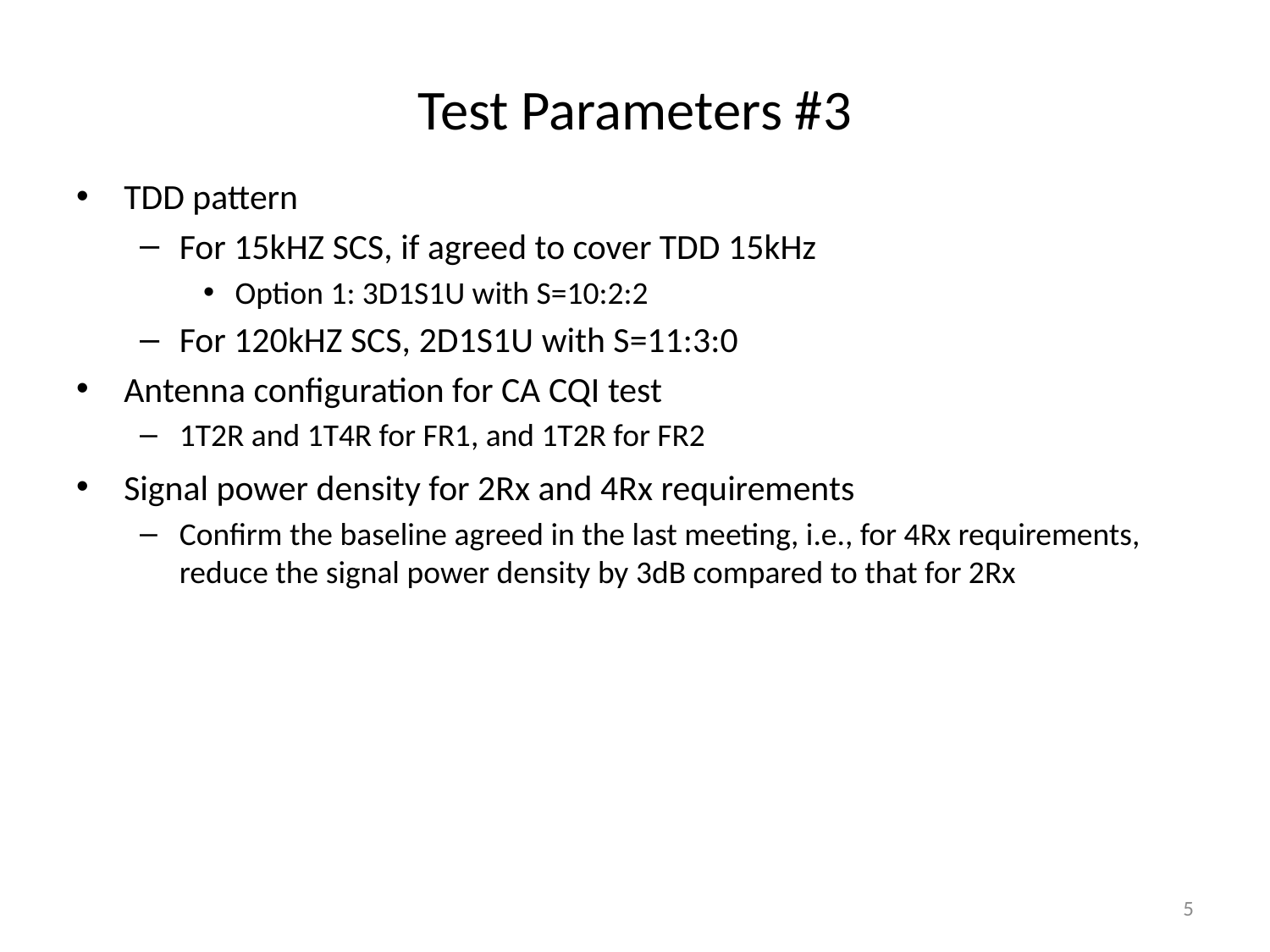

# Test Parameters #3
TDD pattern
For 15kHZ SCS, if agreed to cover TDD 15kHz
Option 1: 3D1S1U with S=10:2:2
For 120kHZ SCS, 2D1S1U with S=11:3:0
Antenna configuration for CA CQI test
1T2R and 1T4R for FR1, and 1T2R for FR2
Signal power density for 2Rx and 4Rx requirements
Confirm the baseline agreed in the last meeting, i.e., for 4Rx requirements, reduce the signal power density by 3dB compared to that for 2Rx
5